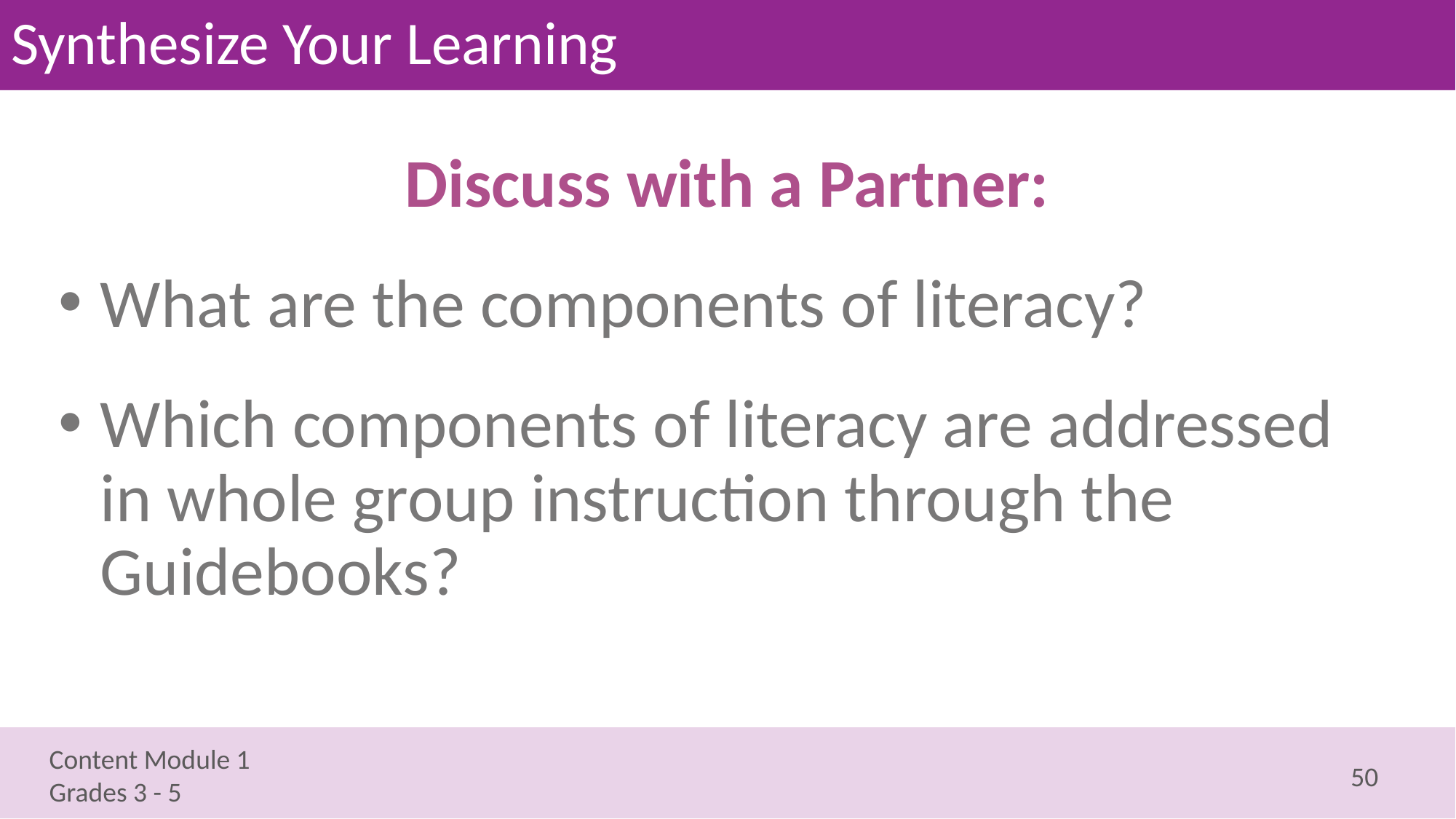

# Synthesize Your Learning
Discuss with a Partner:

What are the components of literacy?

Which components of literacy are addressed in whole group instruction through the Guidebooks?

50